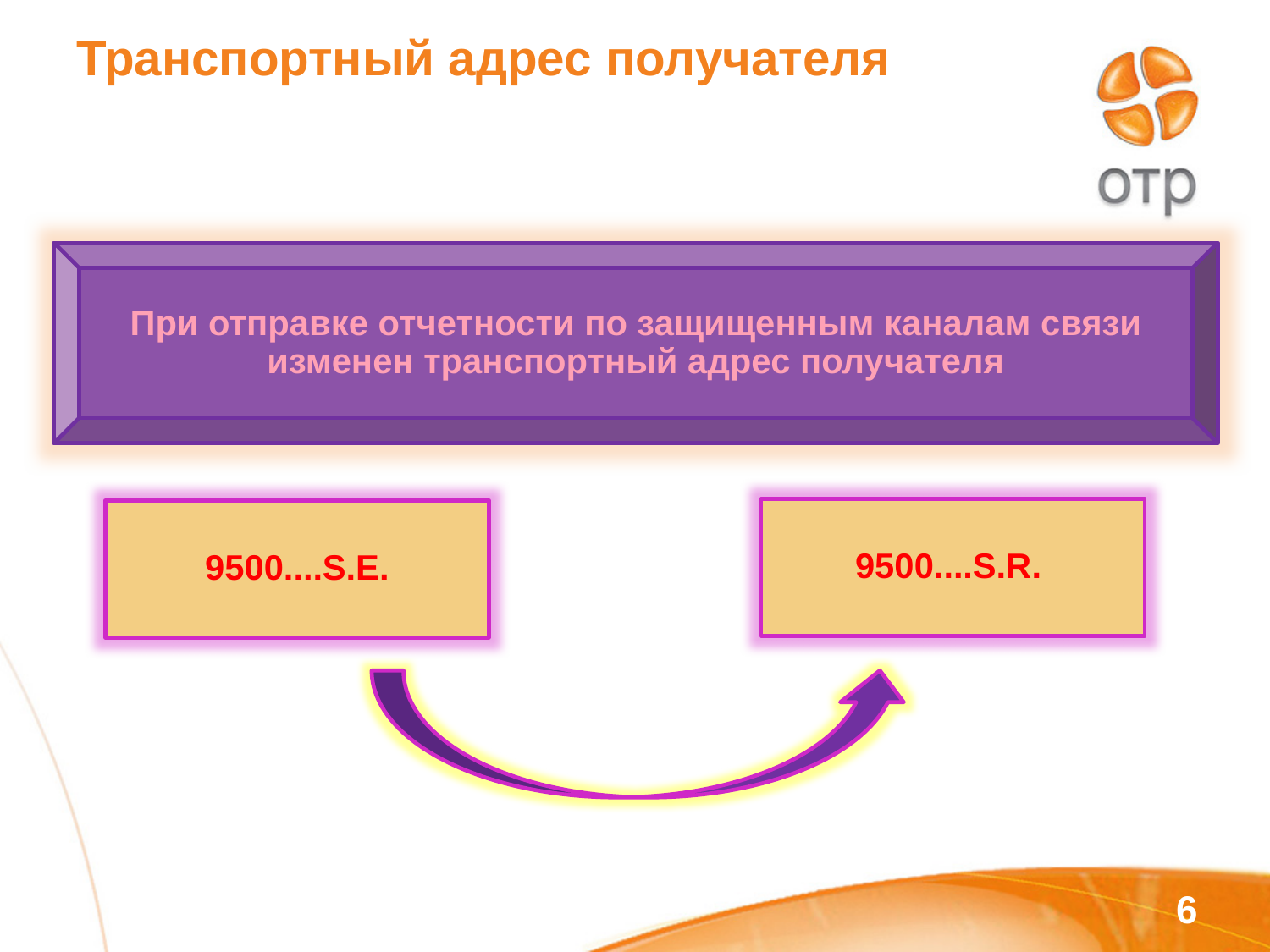

# Транспортный адрес получателя
При отправке отчетности по защищенным каналам связи изменен транспортный адрес получателя
9500....S.R.
9500....S.E.

6